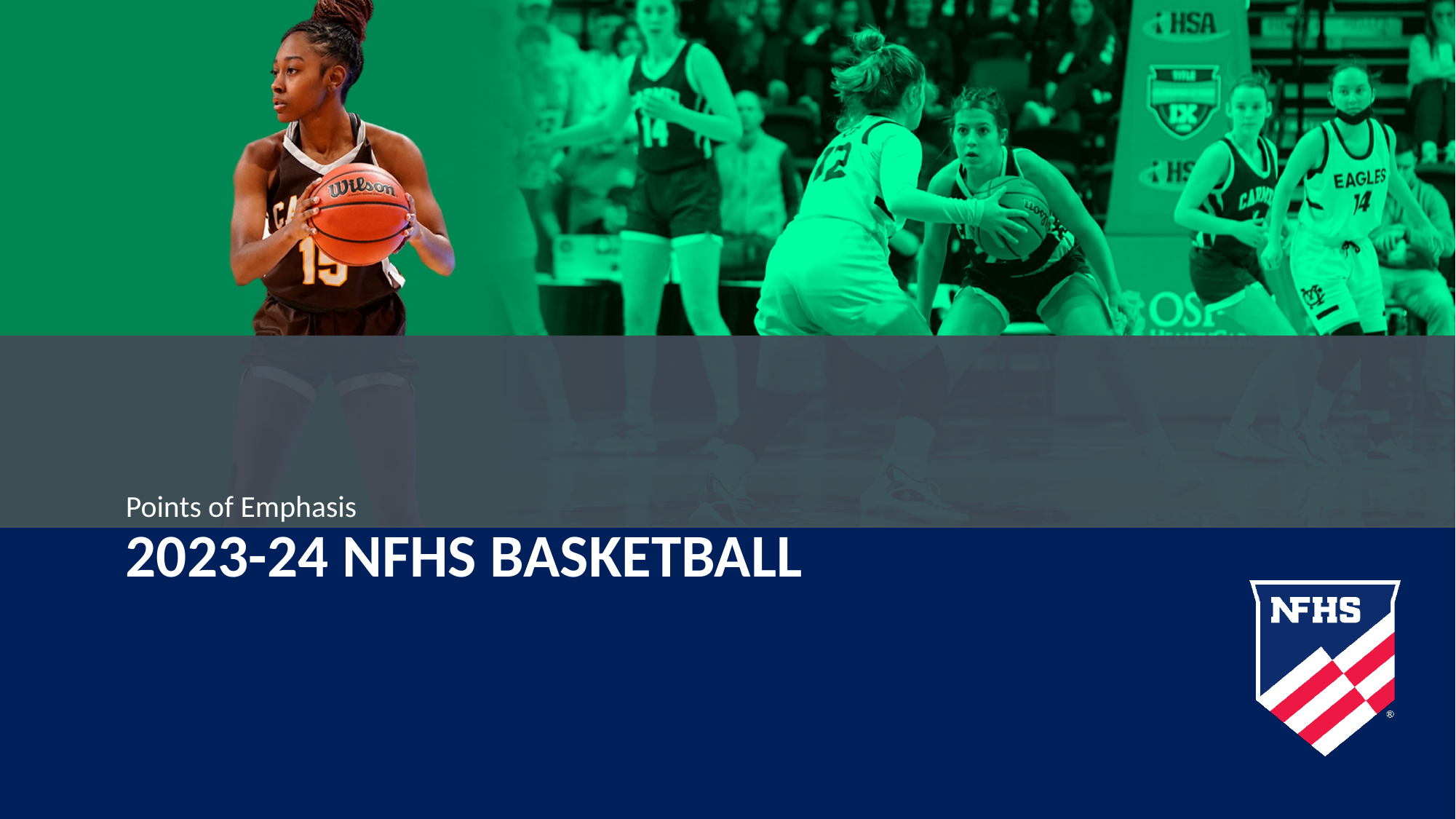

Points of Emphasis
# 2023-24 NFHS Basketball